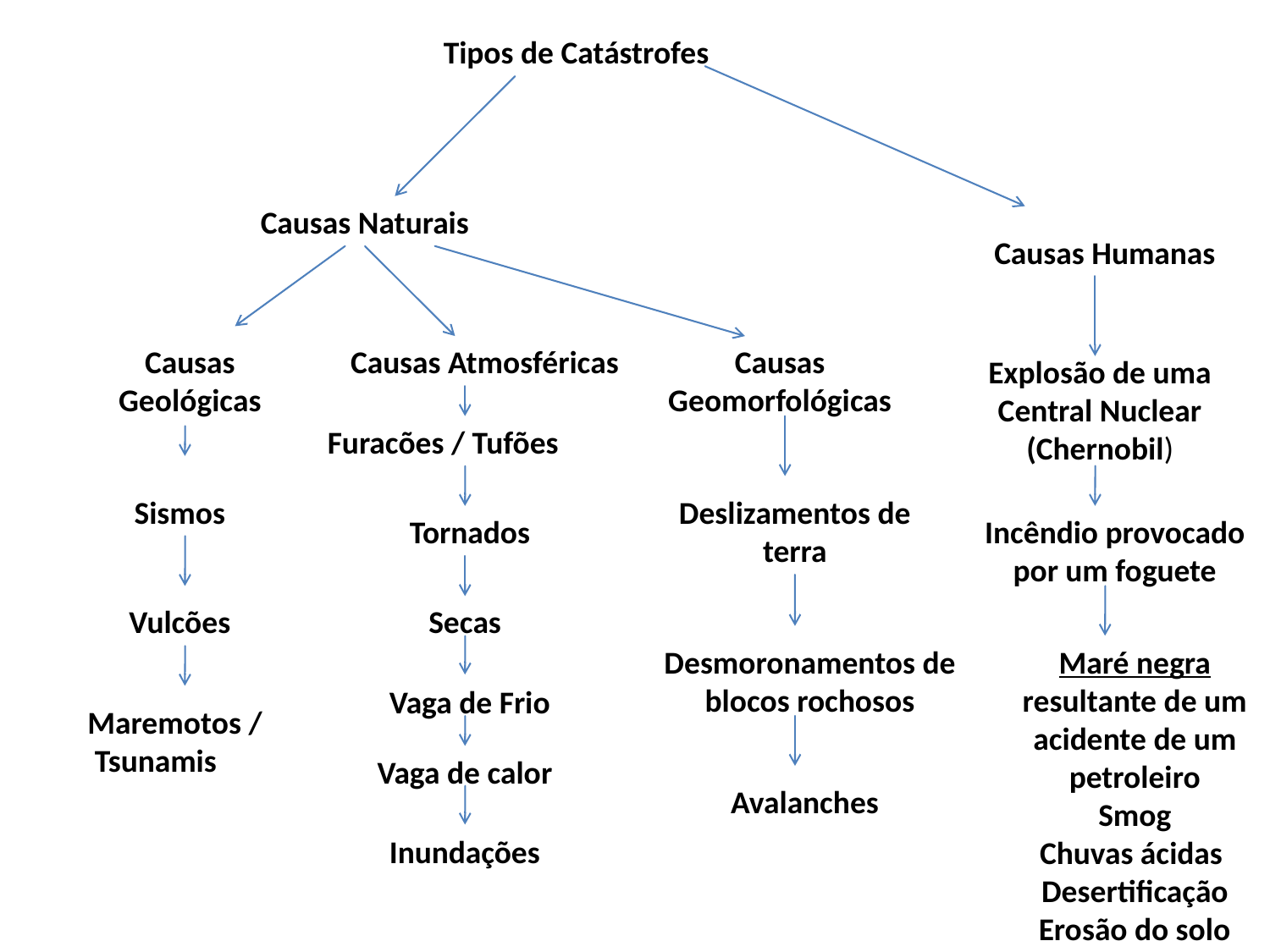

Tipos de Catástrofes
Causas Naturais
Causas Humanas
Causas Geológicas
Causas Geomorfológicas
Causas Atmosféricas
Explosão de uma Central Nuclear (Chernobil)
Furacões / Tufões
Sismos
Deslizamentos de terra
Tornados
Incêndio provocado por um foguete
Secas
Vulcões
Desmoronamentos de blocos rochosos
Maré negra resultante de um acidente de um petroleiro
Smog
Chuvas ácidas
Desertificação
Erosão do solo
Vaga de Frio
Maremotos /
 Tsunamis
Vaga de calor
Avalanches
Inundações